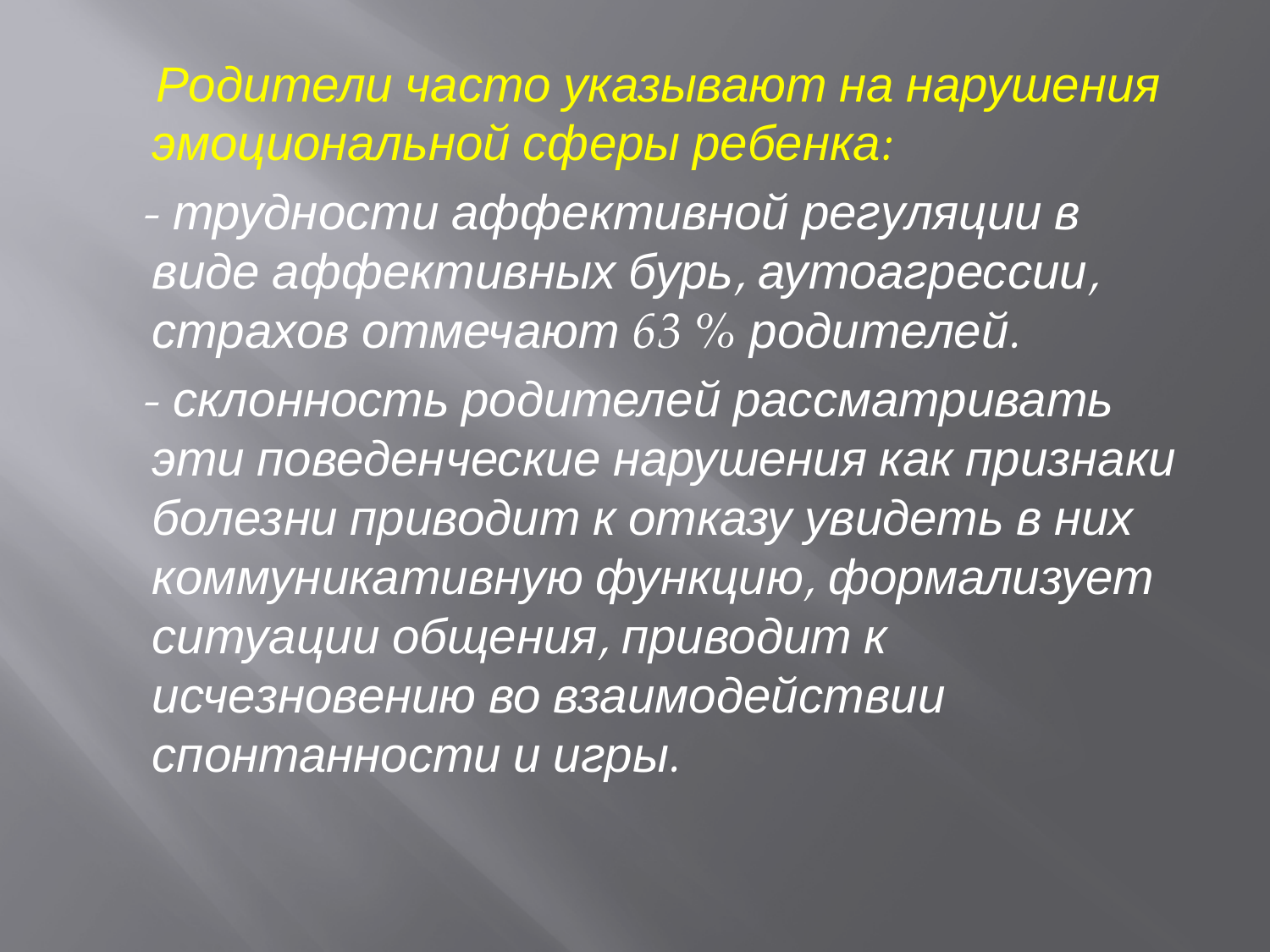

Родители часто указывают на нарушения эмоциональной сферы ребенка:
    - трудности аффективной регуляции в виде аффективных бурь, аутоагрессии, страхов отмечают 63 % родителей.
    - склонность родителей рассматривать эти поведенческие нарушения как признаки болезни приводит к отказу увидеть в них коммуникативную функцию, формализует ситуации общения, приводит к исчезновению во взаимодействии спонтанности и игры.